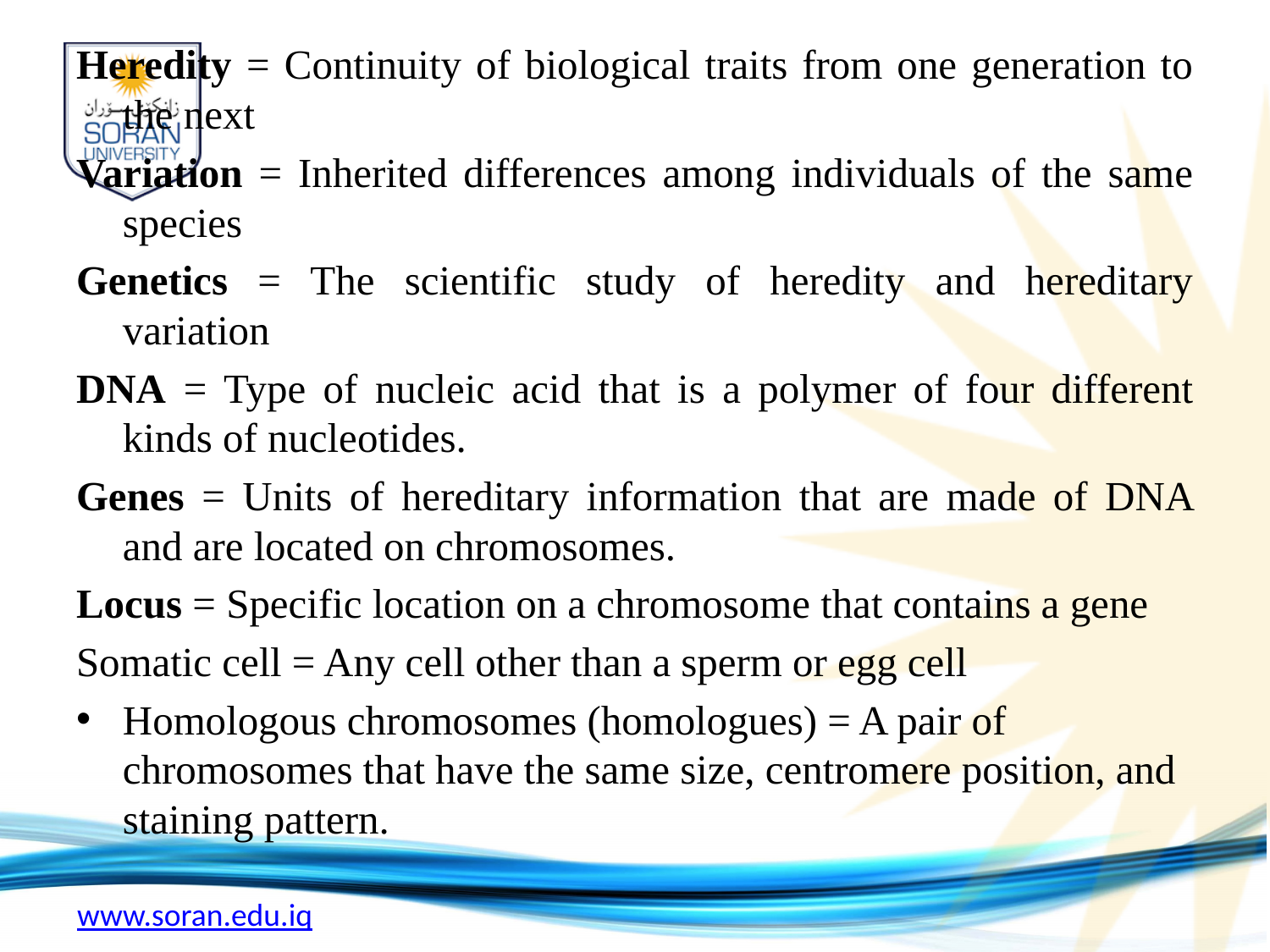

Heredity = Continuity of biological traits from one generation to the next
Variation = Inherited differences among individuals of the same species
Genetics = The scientific study of heredity and hereditary variation
DNA = Type of nucleic acid that is a polymer of four different kinds of nucleotides.
Genes = Units of hereditary information that are made of DNA and are located on chromosomes.
Locus = Specific location on a chromosome that contains a gene
Somatic cell = Any cell other than a sperm or egg cell
Homologous chromosomes (homologues) = A pair of chromosomes that have the same size, centromere position, and staining pattern.